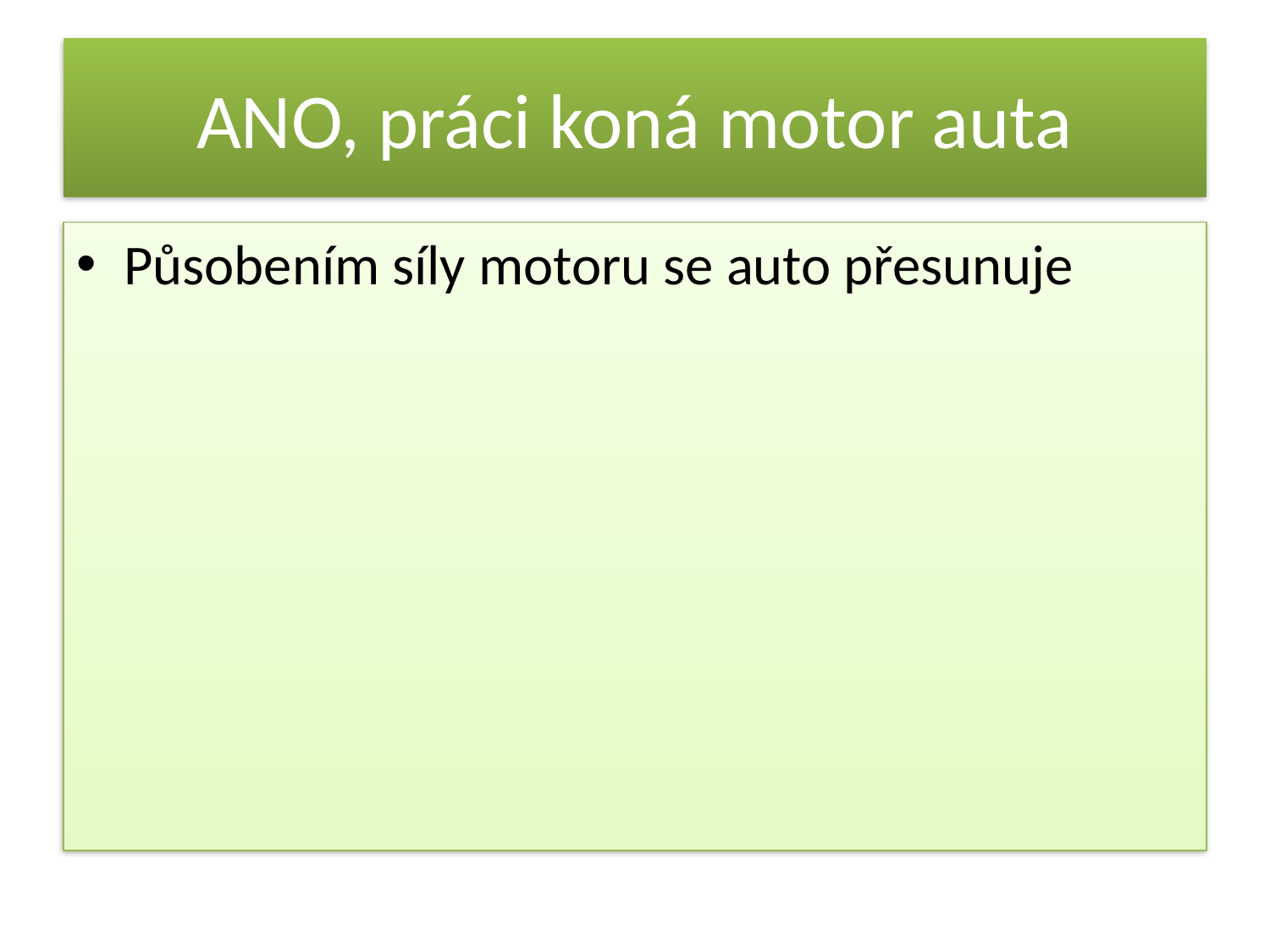

# ANO, práci koná motor auta
Působením síly motoru se auto přesunuje